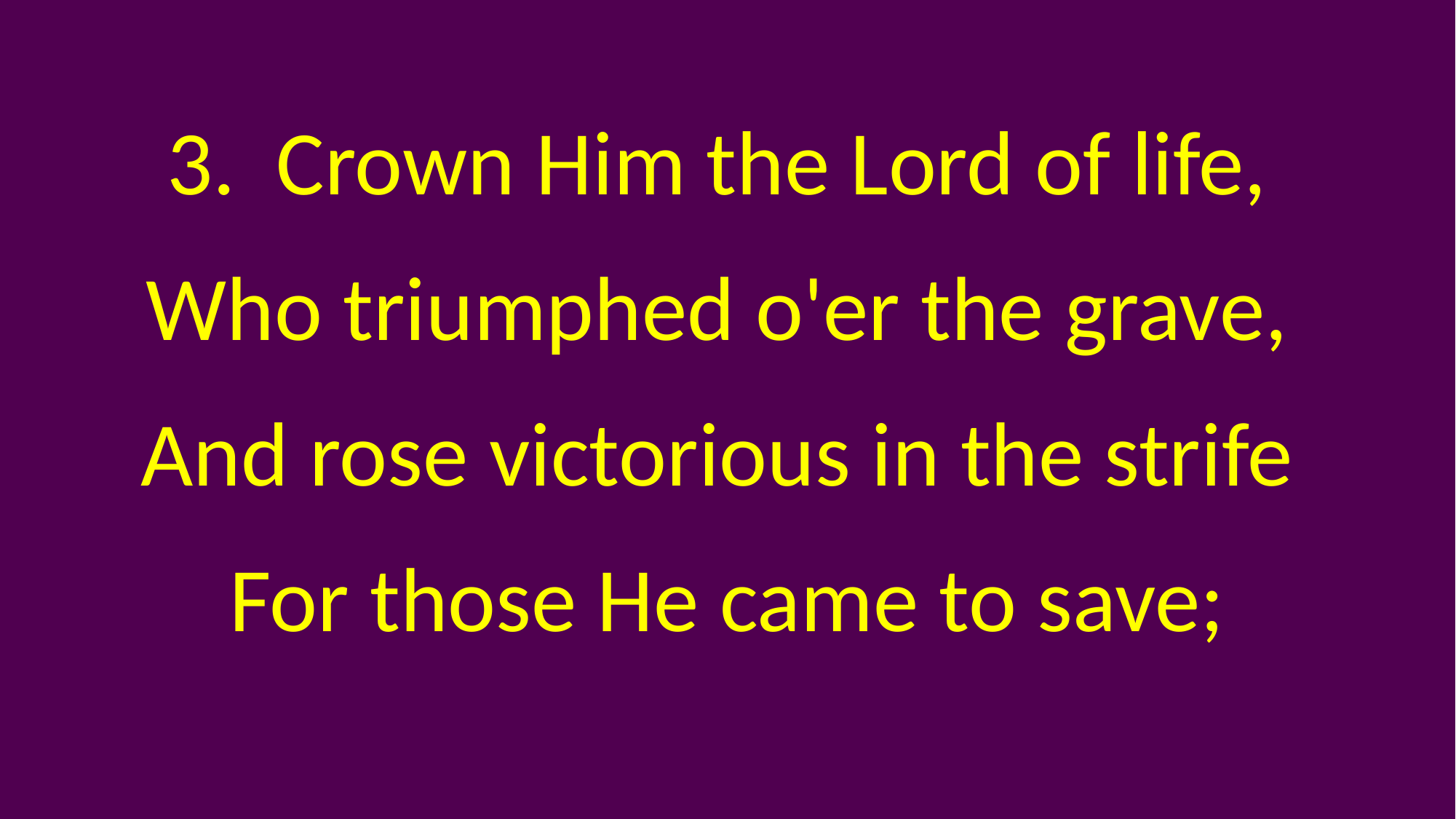

Crown Him the Lord of life,
Who triumphed o'er the grave,
And rose victorious in the strife
For those He came to save;